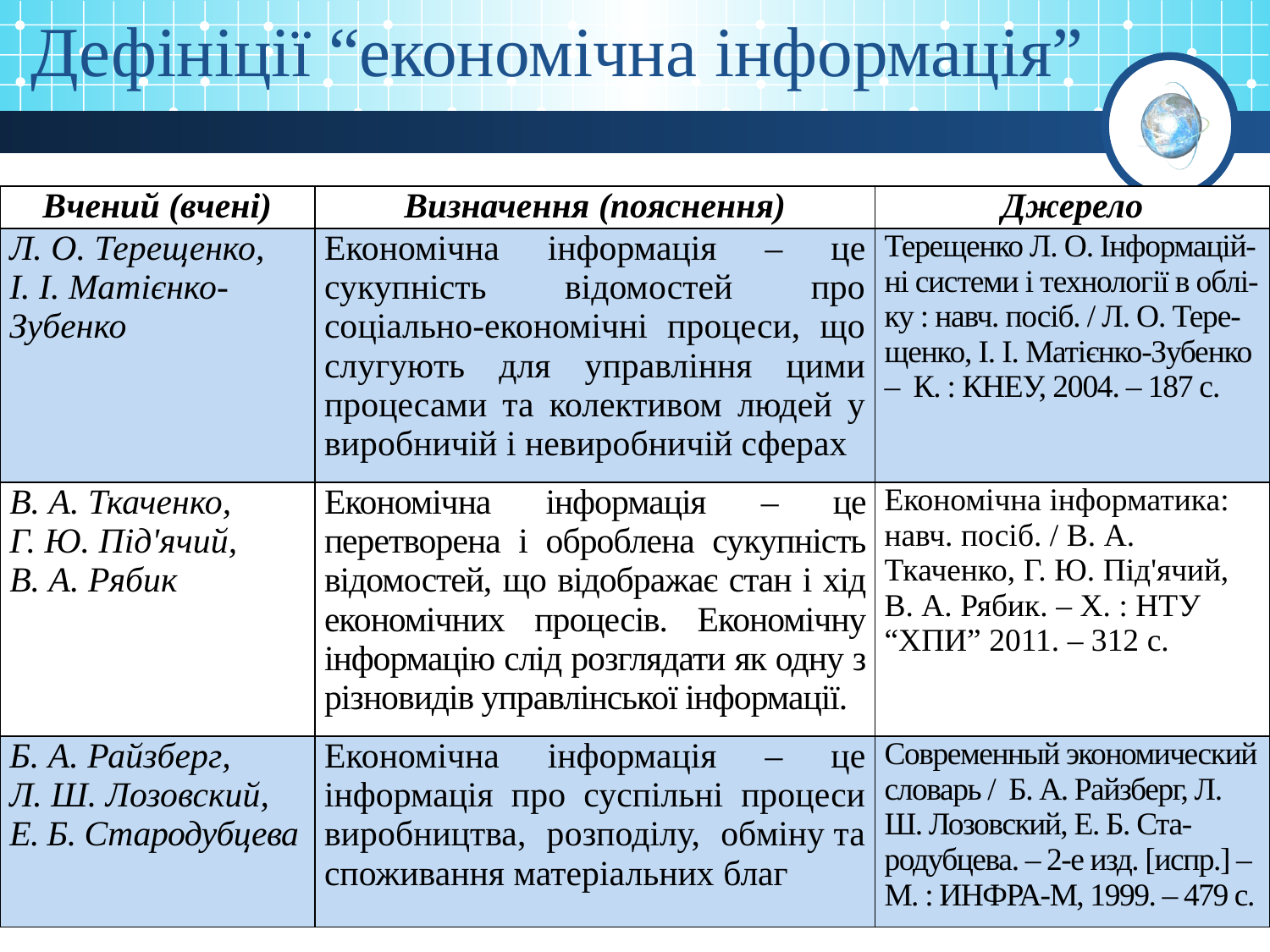

Дефініції “економічна інформація”
| Вчений (вчені) | Визначення (пояснення) | Джерело |
| --- | --- | --- |
| Л. О. Терещенко, І. І. Матієнко-Зубенко | Економічна інформація – це сукупність відомостей про соціально-економічні процеси, що слугують для управління цими процесами та колективом людей у виробничій і невиробничій сферах | Терещенко Л. О. Інформацій- ні системи і технології в облі- ку : навч. посіб. / Л. О. Тере-щенко, І. І. Матієнко-Зубенко – К. : КНЕУ, 2004. – 187 с. |
| В. А. Ткаченко, Г. Ю. Під'ячий, В. А. Рябик | Економічна інформація – це перетворена і оброблена сукупність відомостей, що відображає стан і хід економічних процесів. Економічну інформацію слід розглядати як одну з різновидів управлінської інформації. | Економічна інформатика: навч. посіб. / В. А. Ткаченко, Г. Ю. Під'ячий, В. А. Рябик. – Х. : НТУ “ХПИ” 2011. – 312 с. |
| Б. А. Райзберг, Л. Ш. Лозовский, Е. Б. Стародубцева | Економічна інформація – це інформація про суспільні процеси виробництва, розподілу, обміну та споживання матеріальних благ | Современный экономический словарь / Б. А. Райзберг, Л. Ш. Лозовский, Е. Б. Ста-родубцева. – 2-е изд. [испр.] – М. : ИНФРА-М, 1999. – 479 с. |